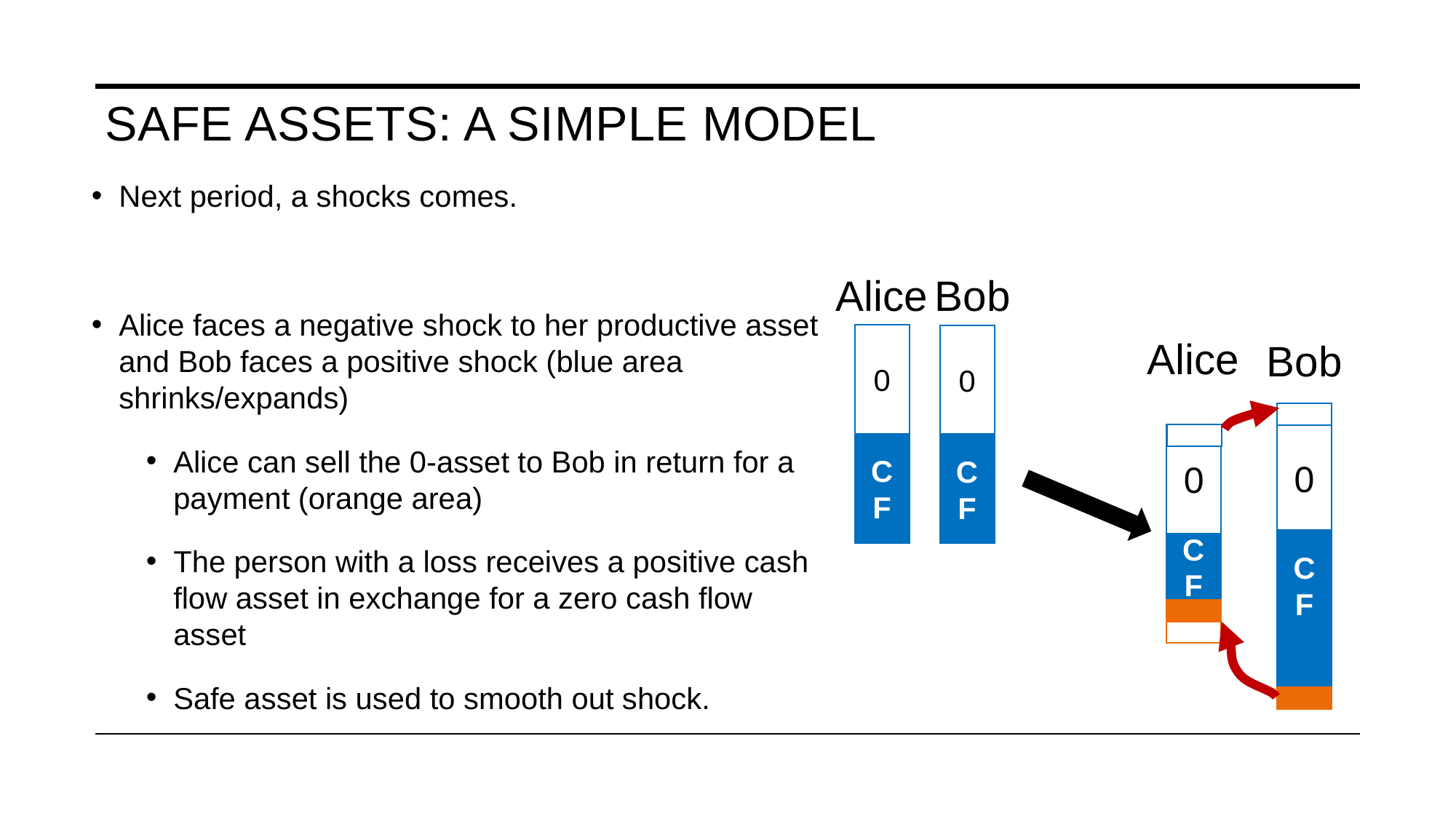

Safe assets: a simple model
Next period, a shocks comes.

Alice faces a negative shock to her productive asset and Bob faces a positive shock (blue area shrinks/expands)
Alice can sell the 0-asset to Bob in return for a payment (orange area)
The person with a loss receives a positive cash flow asset in exchange for a zero cash flow asset
Safe asset is used to smooth out shock.
Alice
Bob
0
0
Alice
Bob

0
0

C F
C F

C F

C F